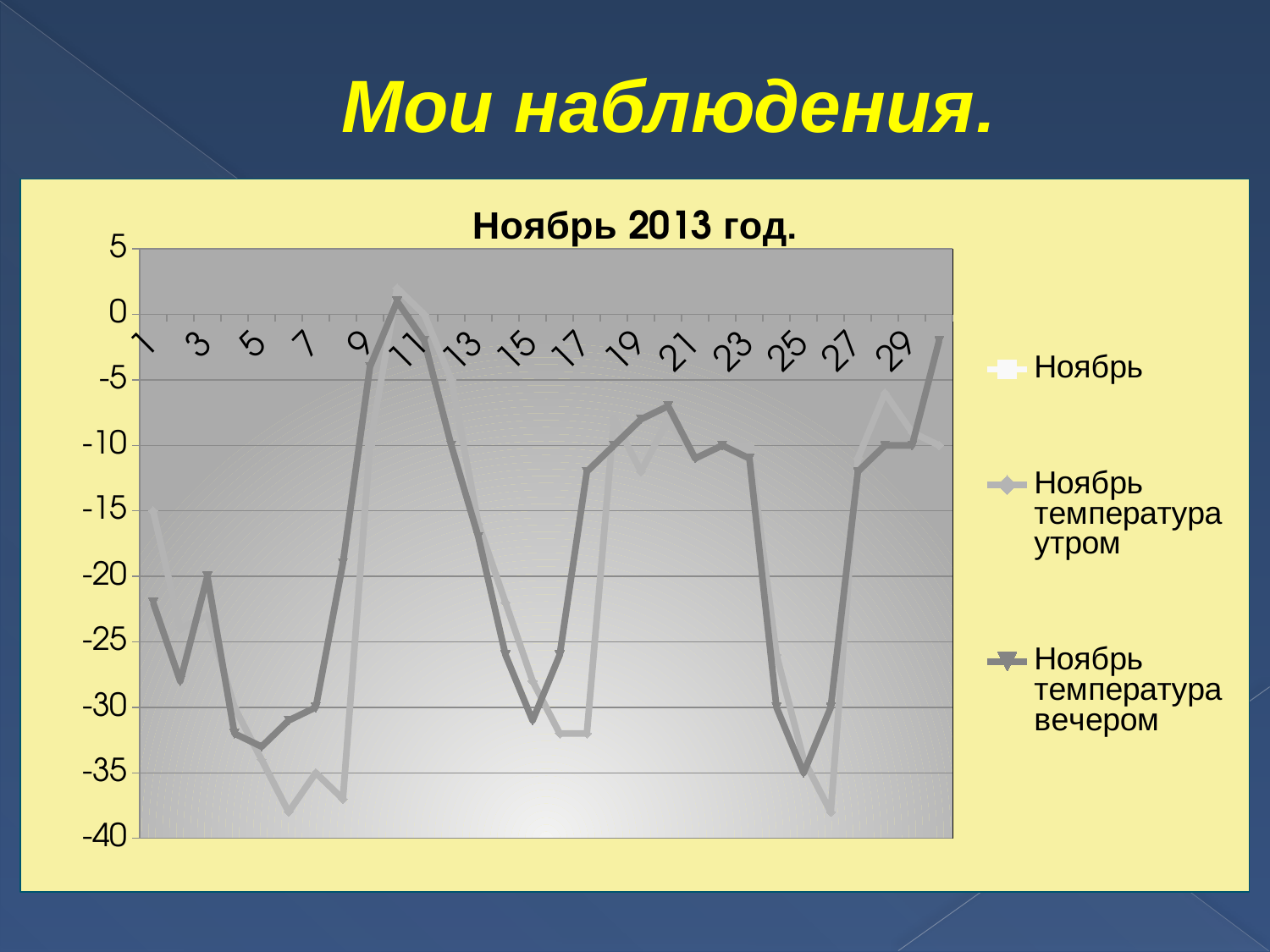

# Мои наблюдения.

### Chart: Ноябрь 2013 год.

| Category | Ноябрь | Ноябрь температура утром | Ноябрь температура вечером |
|---|---|---|---|